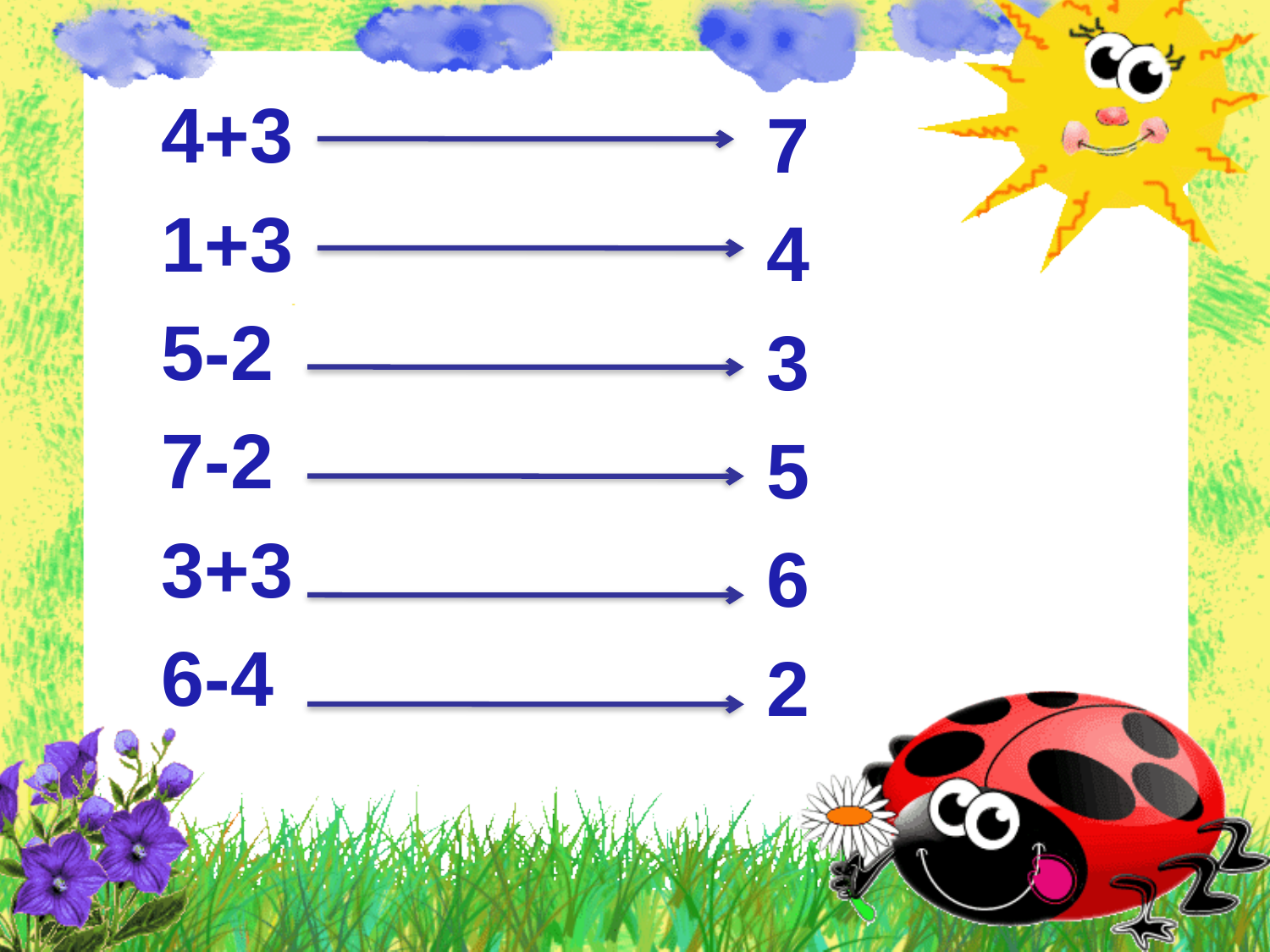

4+3
1+3
5-2
7-2
3+3
6-4
7
4
3
5
6
2